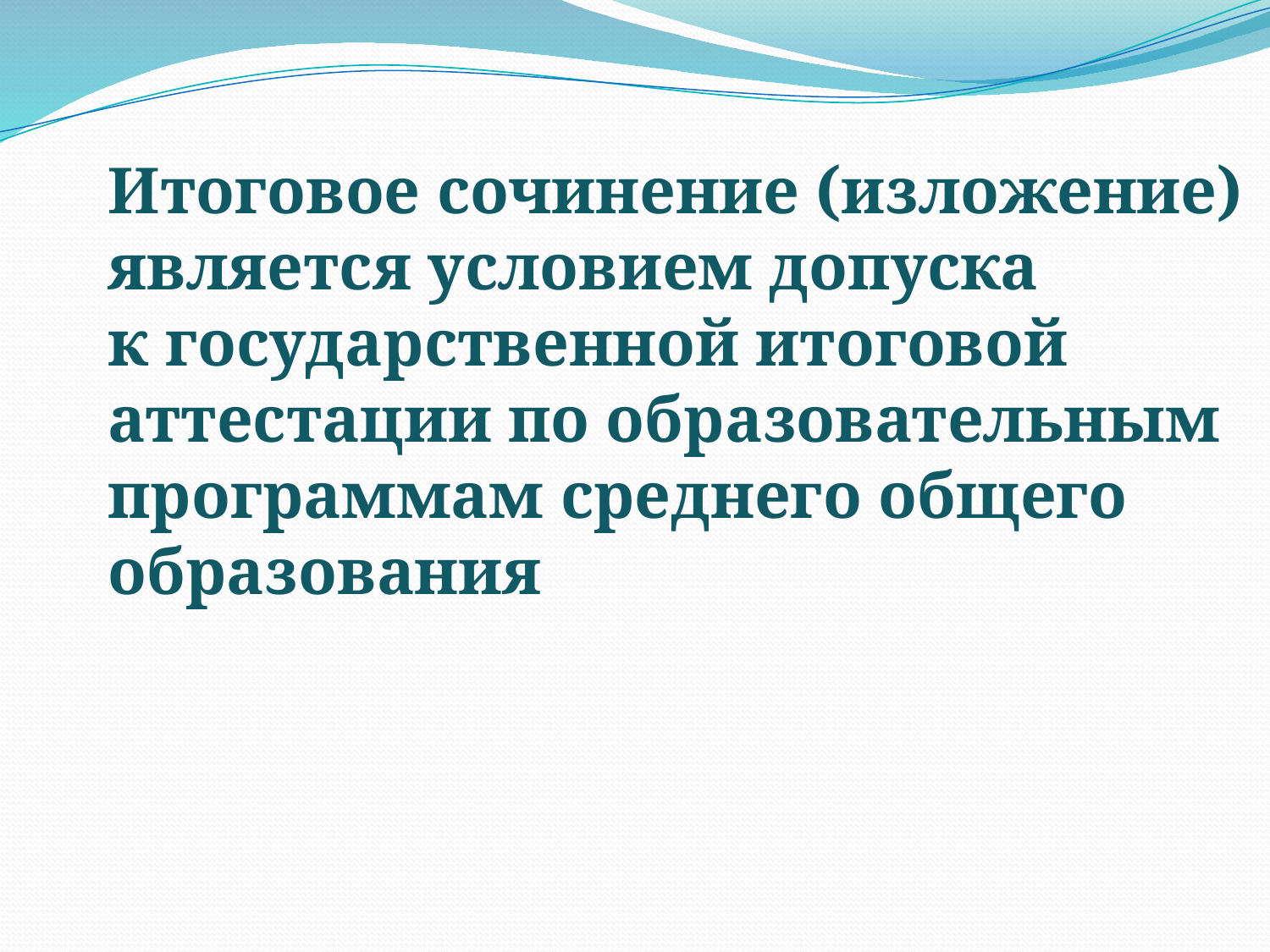

Итоговое сочинение (изложение) является условием допуска к государственной итоговой аттестации по образовательным программам среднего общего образования